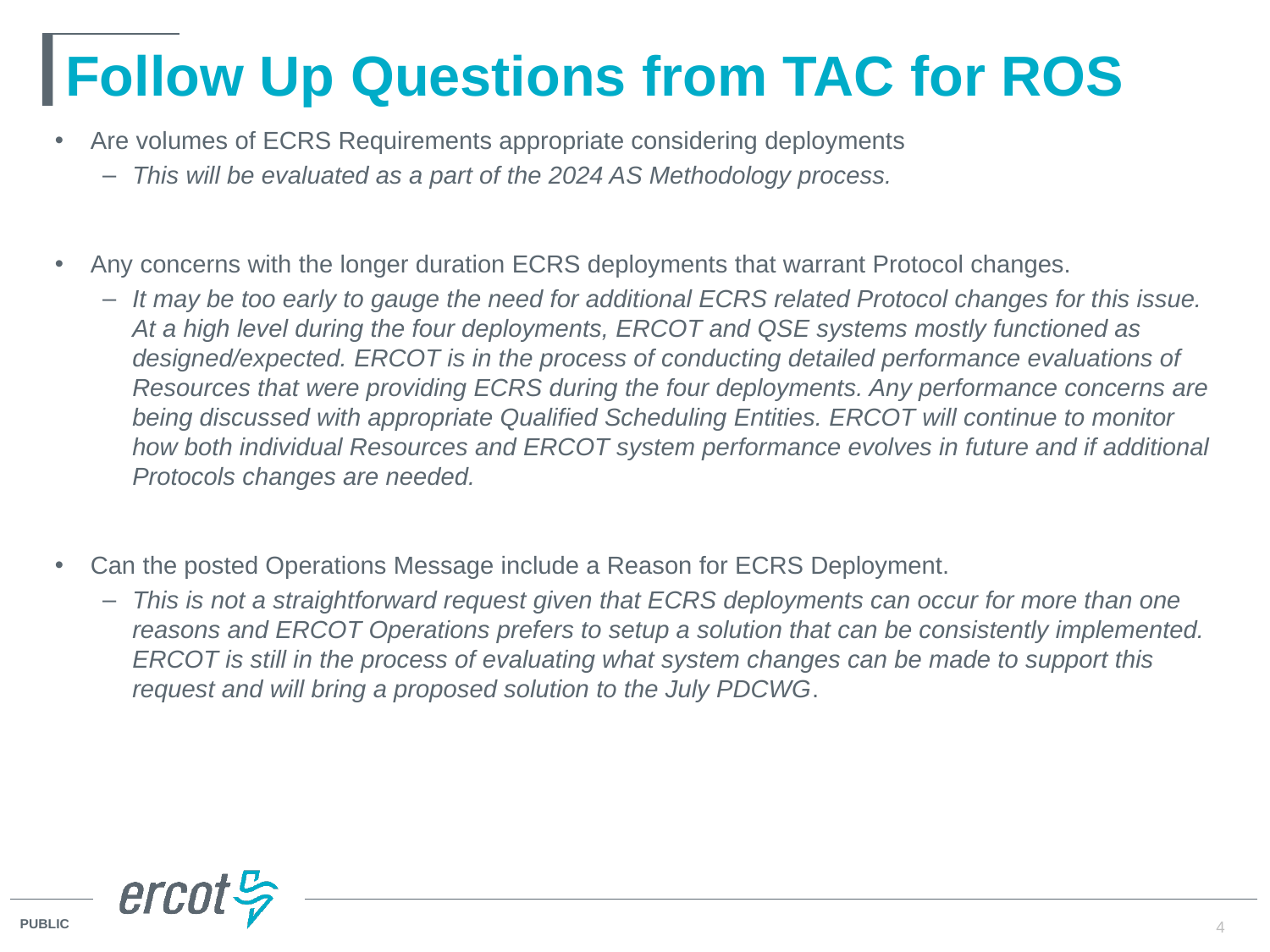

# Follow Up Questions from TAC for ROS
Are volumes of ECRS Requirements appropriate considering deployments
This will be evaluated as a part of the 2024 AS Methodology process.

Any concerns with the longer duration ECRS deployments that warrant Protocol changes.
It may be too early to gauge the need for additional ECRS related Protocol changes for this issue. At a high level during the four deployments, ERCOT and QSE systems mostly functioned as designed/expected. ERCOT is in the process of conducting detailed performance evaluations of Resources that were providing ECRS during the four deployments. Any performance concerns are being discussed with appropriate Qualified Scheduling Entities. ERCOT will continue to monitor how both individual Resources and ERCOT system performance evolves in future and if additional Protocols changes are needed.

Can the posted Operations Message include a Reason for ECRS Deployment.
This is not a straightforward request given that ECRS deployments can occur for more than one reasons and ERCOT Operations prefers to setup a solution that can be consistently implemented. ERCOT is still in the process of evaluating what system changes can be made to support this request and will bring a proposed solution to the July PDCWG.

4